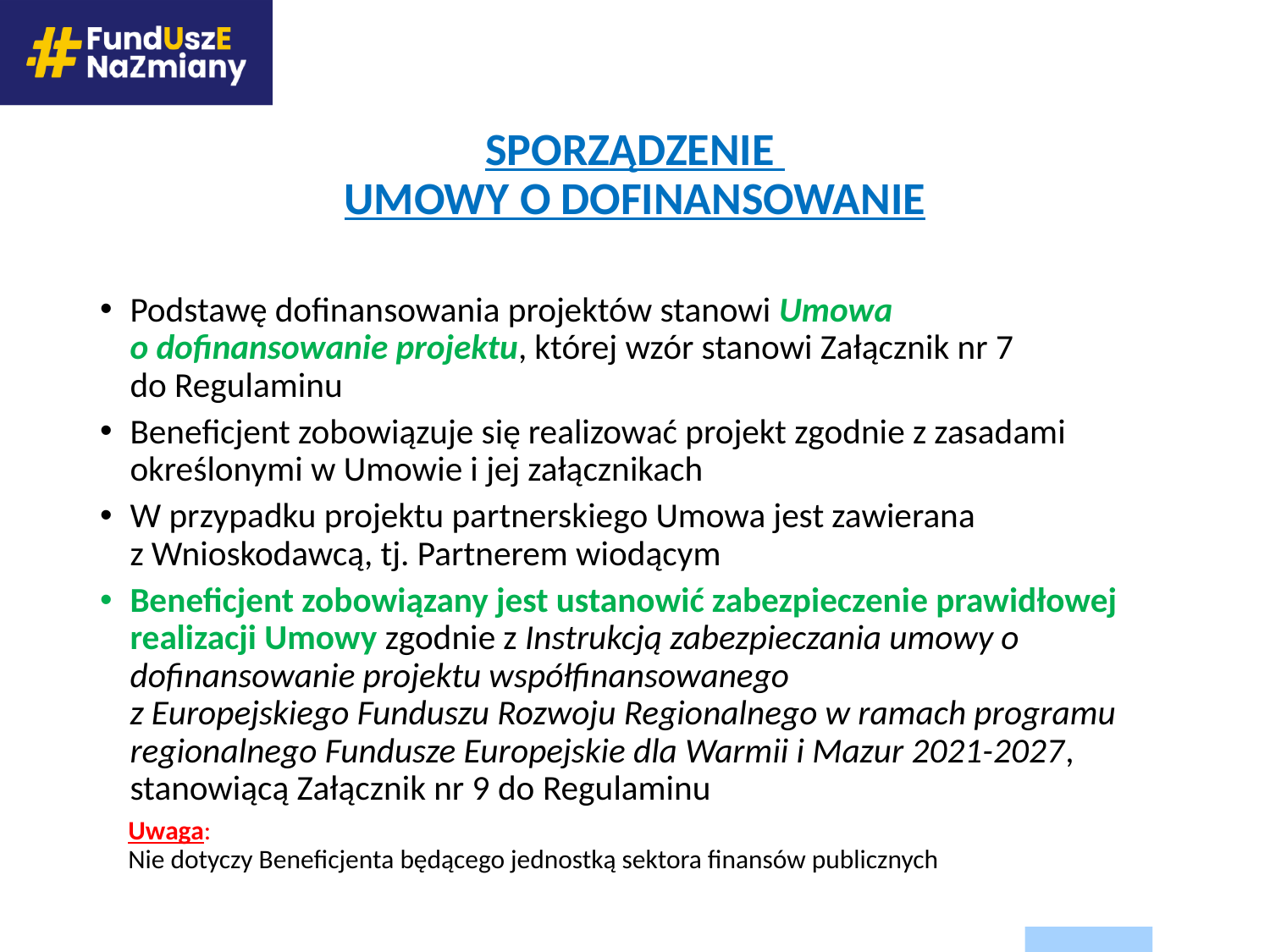

# SPORZĄDZENIE UMOWY O DOFINANSOWANIE
Podstawę dofinansowania projektów stanowi Umowa
o dofinansowanie projektu, której wzór stanowi Załącznik nr 7
do Regulaminu
Beneficjent zobowiązuje się realizować projekt zgodnie z zasadami określonymi w Umowie i jej załącznikach
W przypadku projektu partnerskiego Umowa jest zawierana
z Wnioskodawcą, tj. Partnerem wiodącym
Beneficjent zobowiązany jest ustanowić zabezpieczenie prawidłowej realizacji Umowy zgodnie z Instrukcją zabezpieczania umowy o dofinansowanie projektu współfinansowanego
z Europejskiego Funduszu Rozwoju Regionalnego w ramach programu regionalnego Fundusze Europejskie dla Warmii i Mazur 2021-2027, stanowiącą Załącznik nr 9 do Regulaminu
Uwaga:
Nie dotyczy Beneficjenta będącego jednostką sektora finansów publicznych